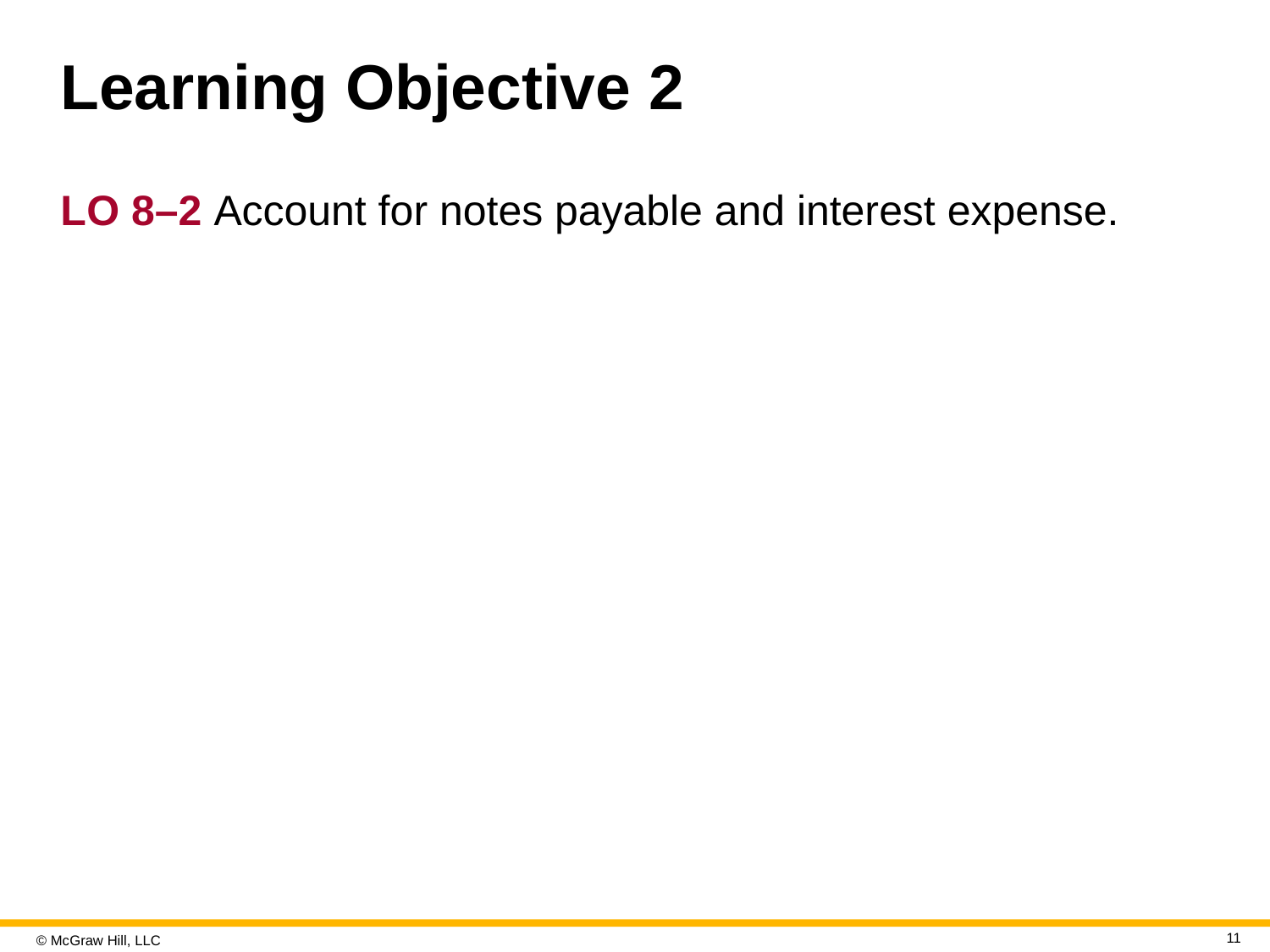

# Learning Objective 2
L O 8–2 Account for notes payable and interest expense.
11